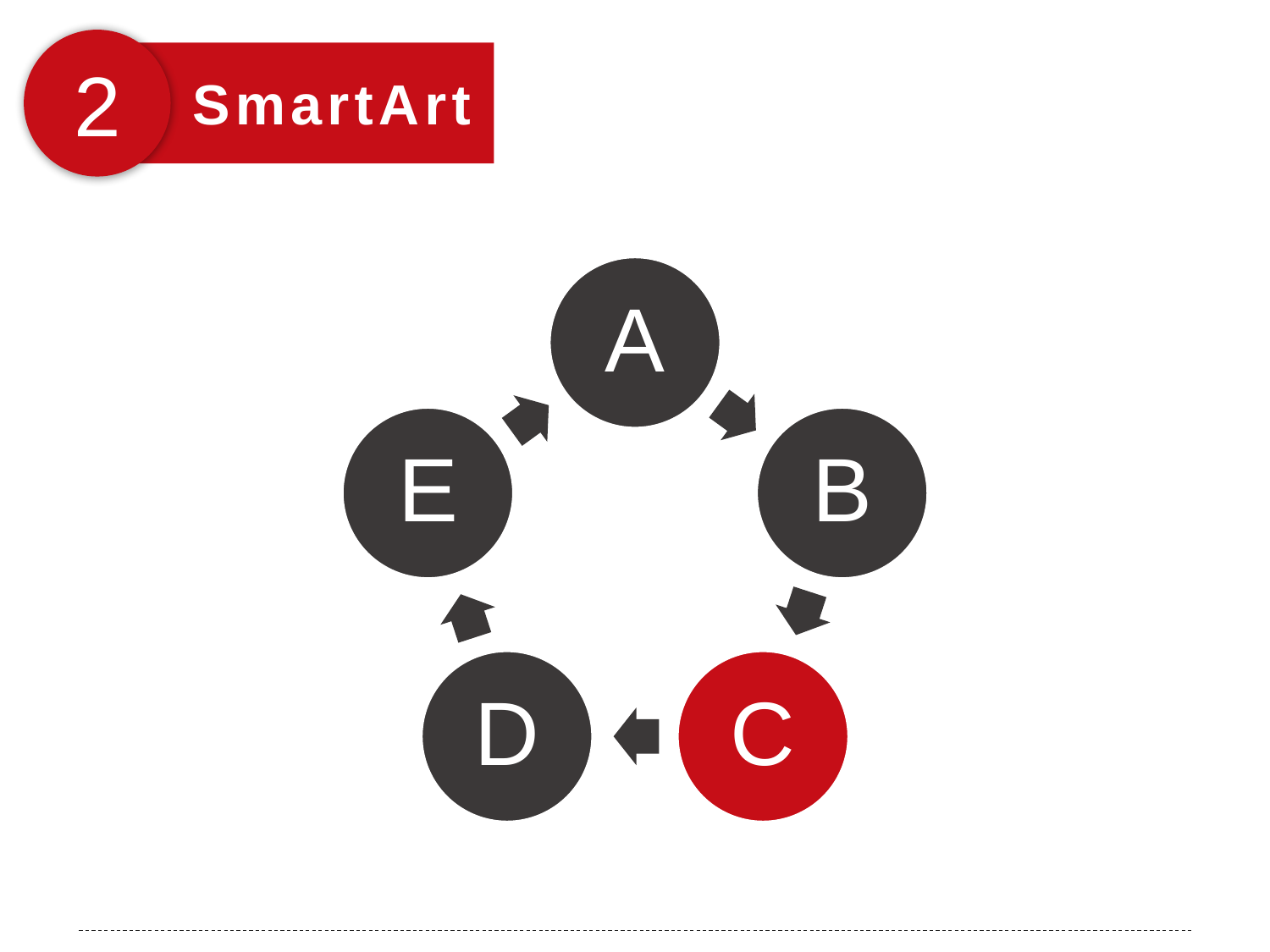

2

SmartArt
A

B

C

D

E